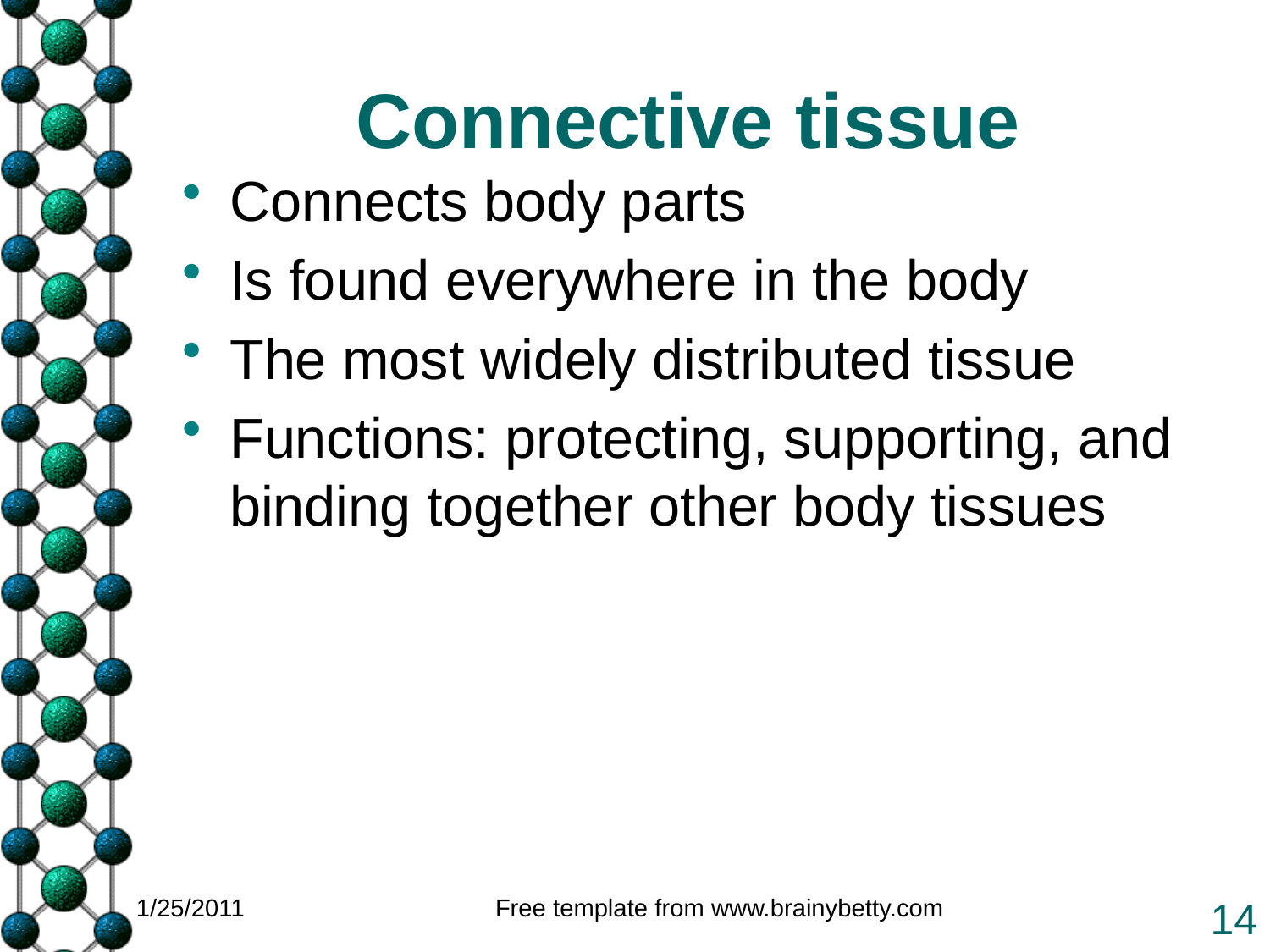

# Connective tissue
Connects body parts
Is found everywhere in the body
The most widely distributed tissue
Functions: protecting, supporting, and binding together other body tissues
1/25/2011
Free template from www.brainybetty.com
14